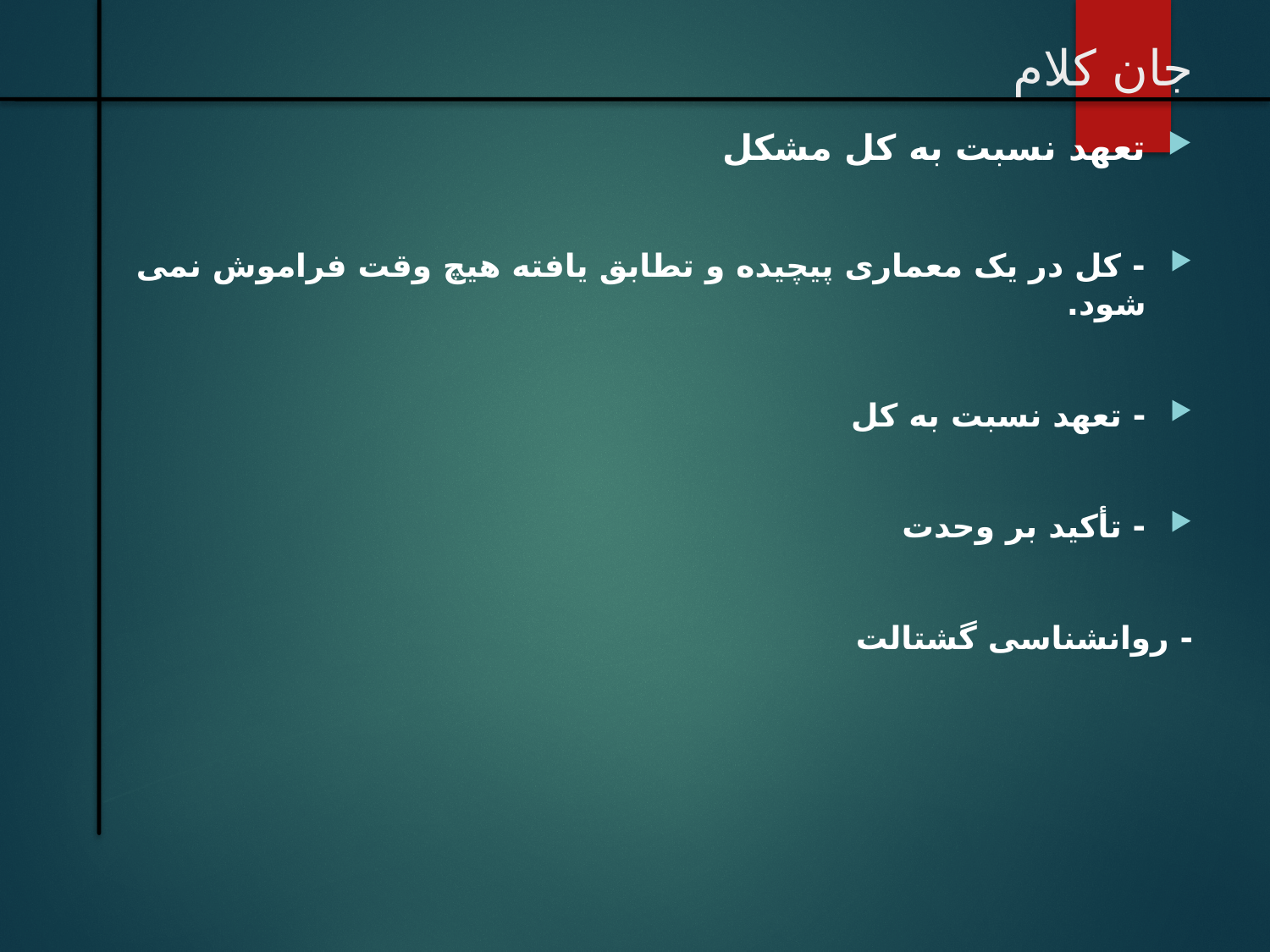

# جان کلام
تعهد نسبت به کل مشکل

- کل در یک معماری پیچیده و تطابق یافته هیچ وقت فراموش نمی شود.

- تعهد نسبت به کل

- تأکید بر وحدت

- روانشناسی گشتالت